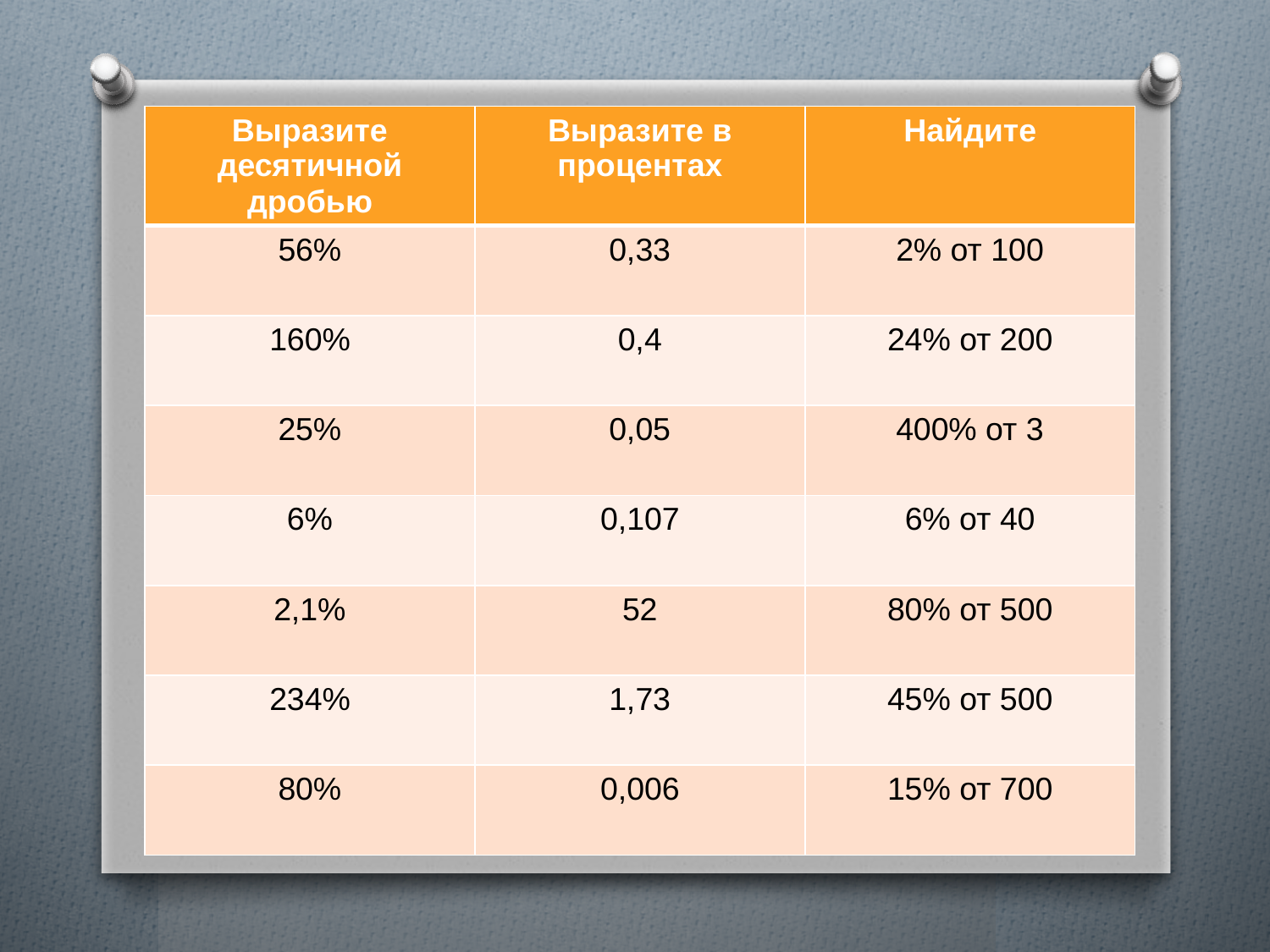

| Выразите десятичной дробью | Выразите в процентах | Найдите |
| --- | --- | --- |
| 56% | 0,33 | 2% от 100 |
| 160% | 0,4 | 24% от 200 |
| 25% | 0,05 | 400% от 3 |
| 6% | 0,107 | 6% от 40 |
| 2,1% | 52 | 80% от 500 |
| 234% | 1,73 | 45% от 500 |
| 80% | 0,006 | 15% от 700 |